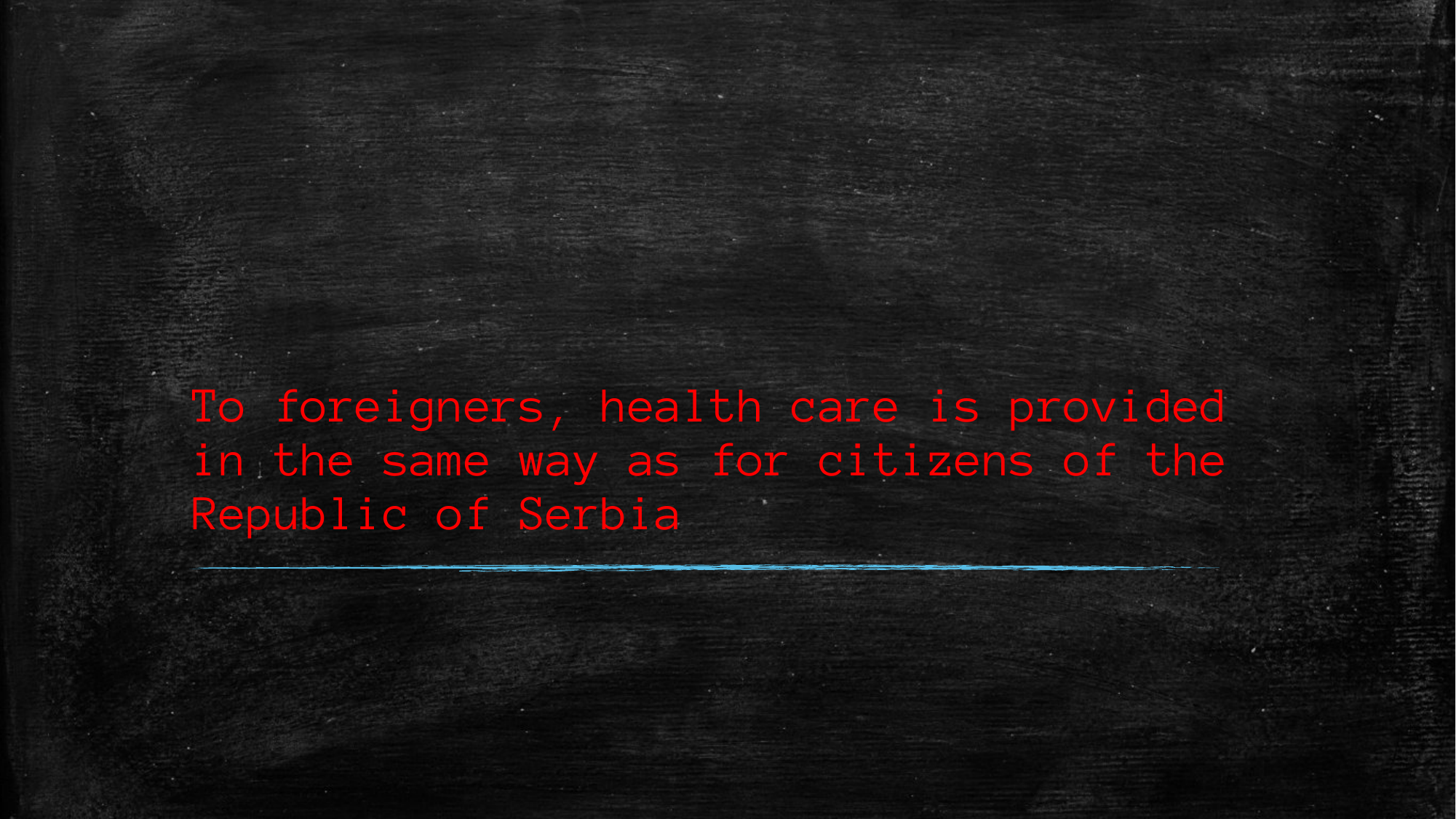

# To foreigners, health care is provided in the same way as for citizens of the Republic of Serbia